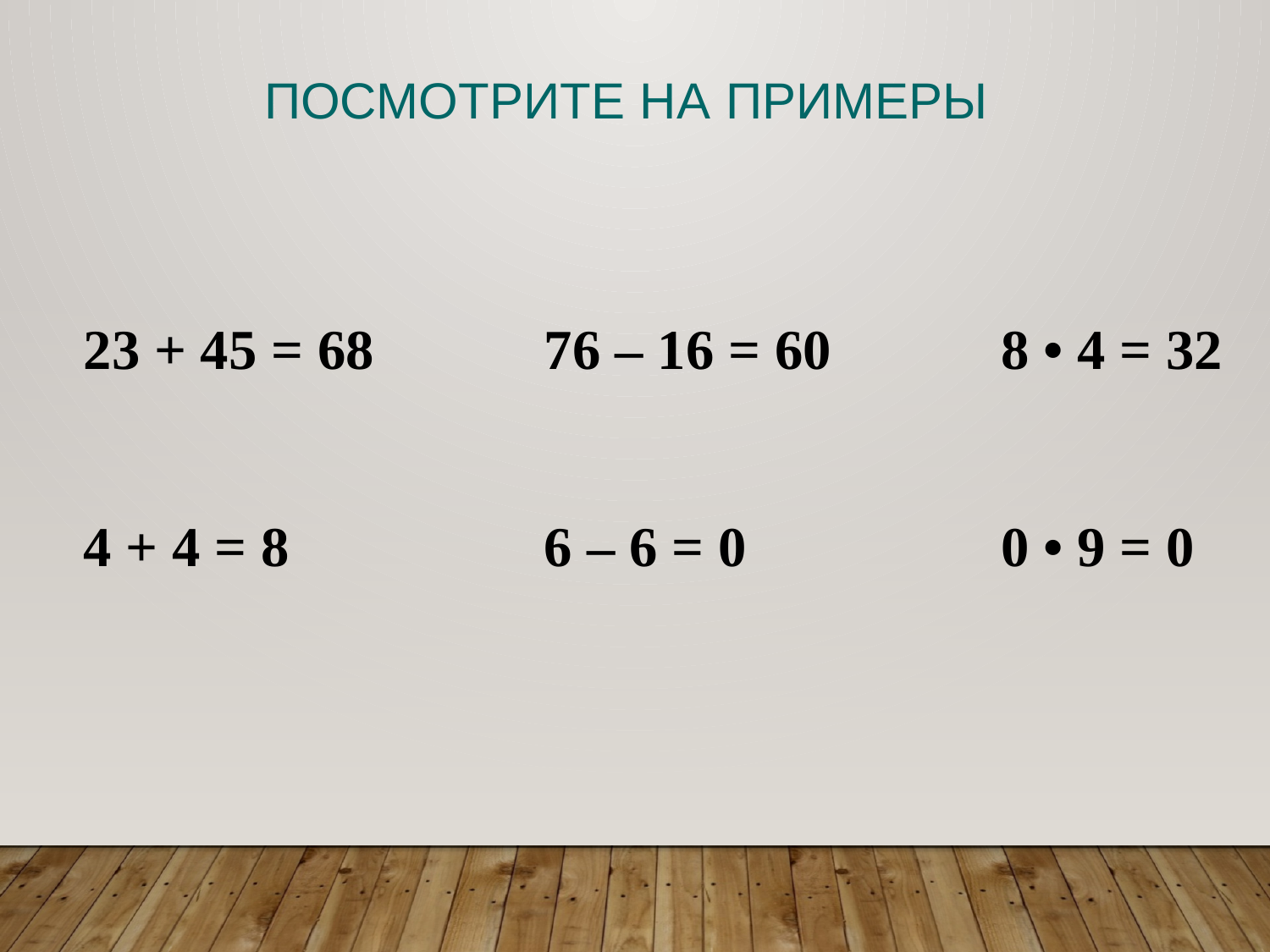

посмотрите на примеры
     23 + 45 = 68            76 – 16 = 60            8 • 4 = 32

     4 + 4 = 8                  6 – 6 = 0                  0 • 9 = 0